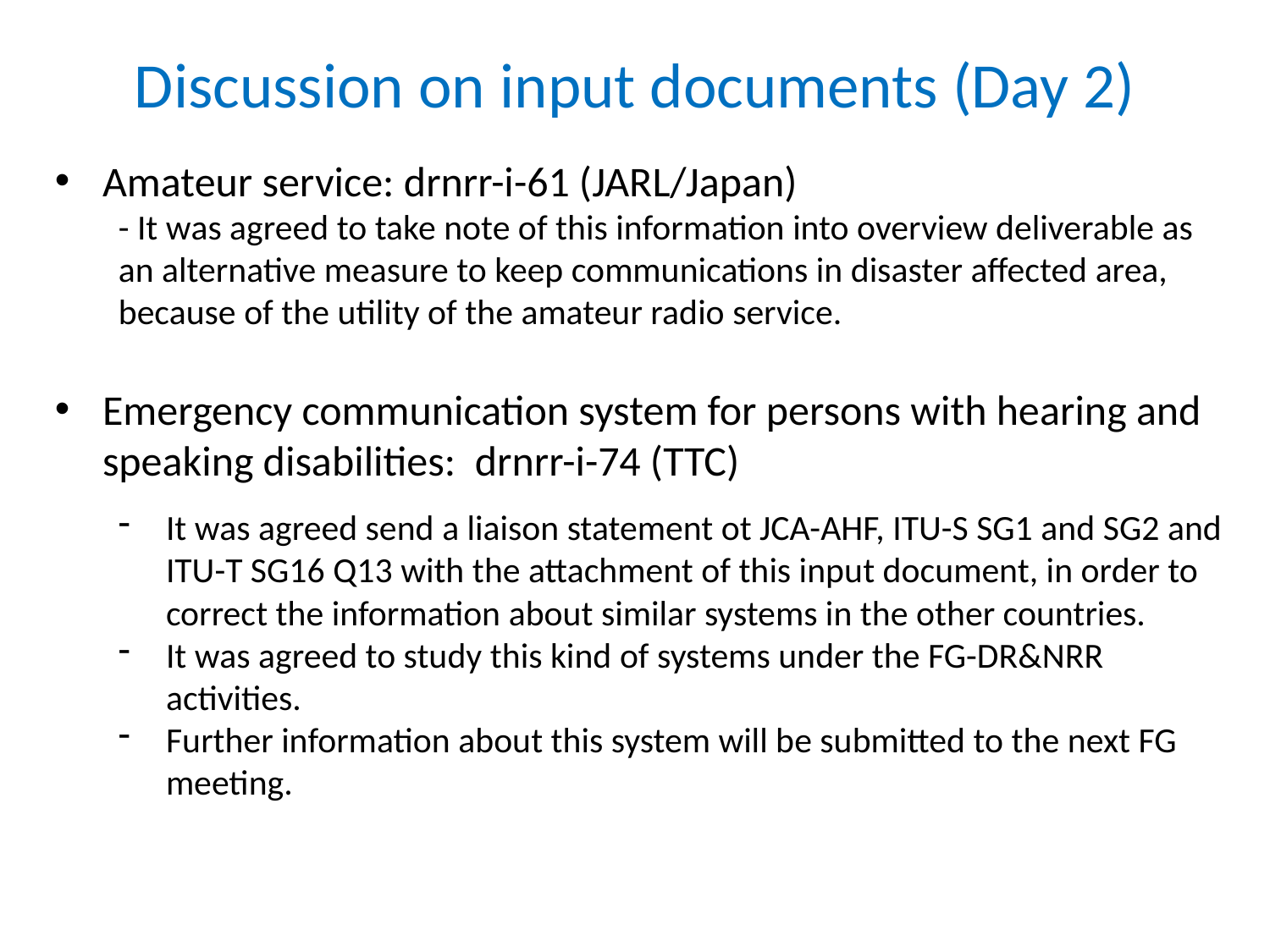

# Discussion on input documents (Day 2)
Amateur service: drnrr-i-61 (JARL/Japan)
- It was agreed to take note of this information into overview deliverable as an alternative measure to keep communications in disaster affected area, because of the utility of the amateur radio service.

Emergency communication system for persons with hearing and speaking disabilities:  drnrr-i-74 (TTC)
It was agreed send a liaison statement ot JCA-AHF, ITU-S SG1 and SG2 and ITU-T SG16 Q13 with the attachment of this input document, in order to correct the information about similar systems in the other countries.
It was agreed to study this kind of systems under the FG-DR&NRR activities.
Further information about this system will be submitted to the next FG meeting.